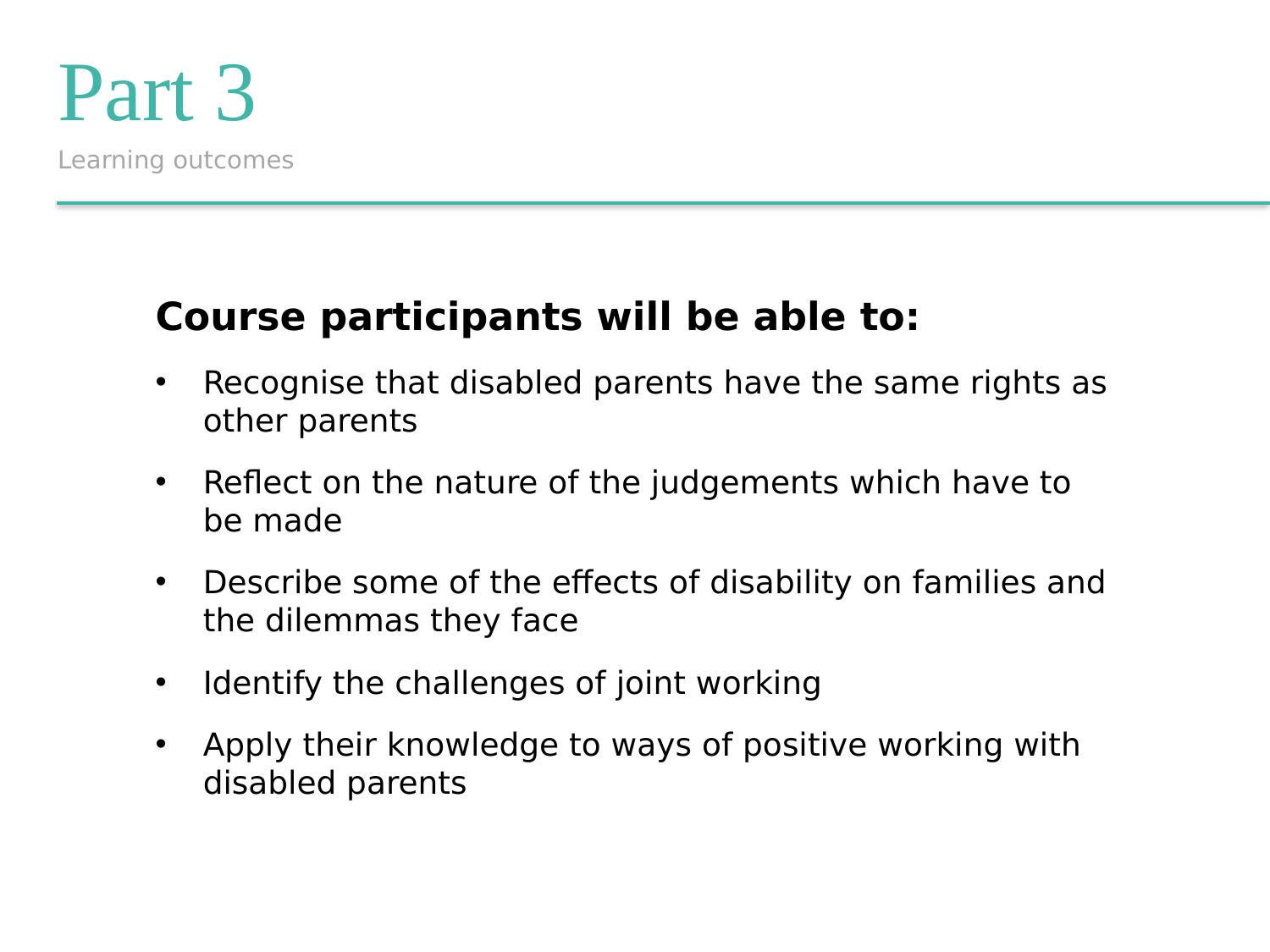

Part 3
Learning outcomes
Course participants will be able to:
Recognise that disabled parents have the same rights as other parents
Reflect on the nature of the judgements which have to be made
Describe some of the effects of disability on families and the dilemmas they face
Identify the challenges of joint working
Apply their knowledge to ways of positive working with disabled parents